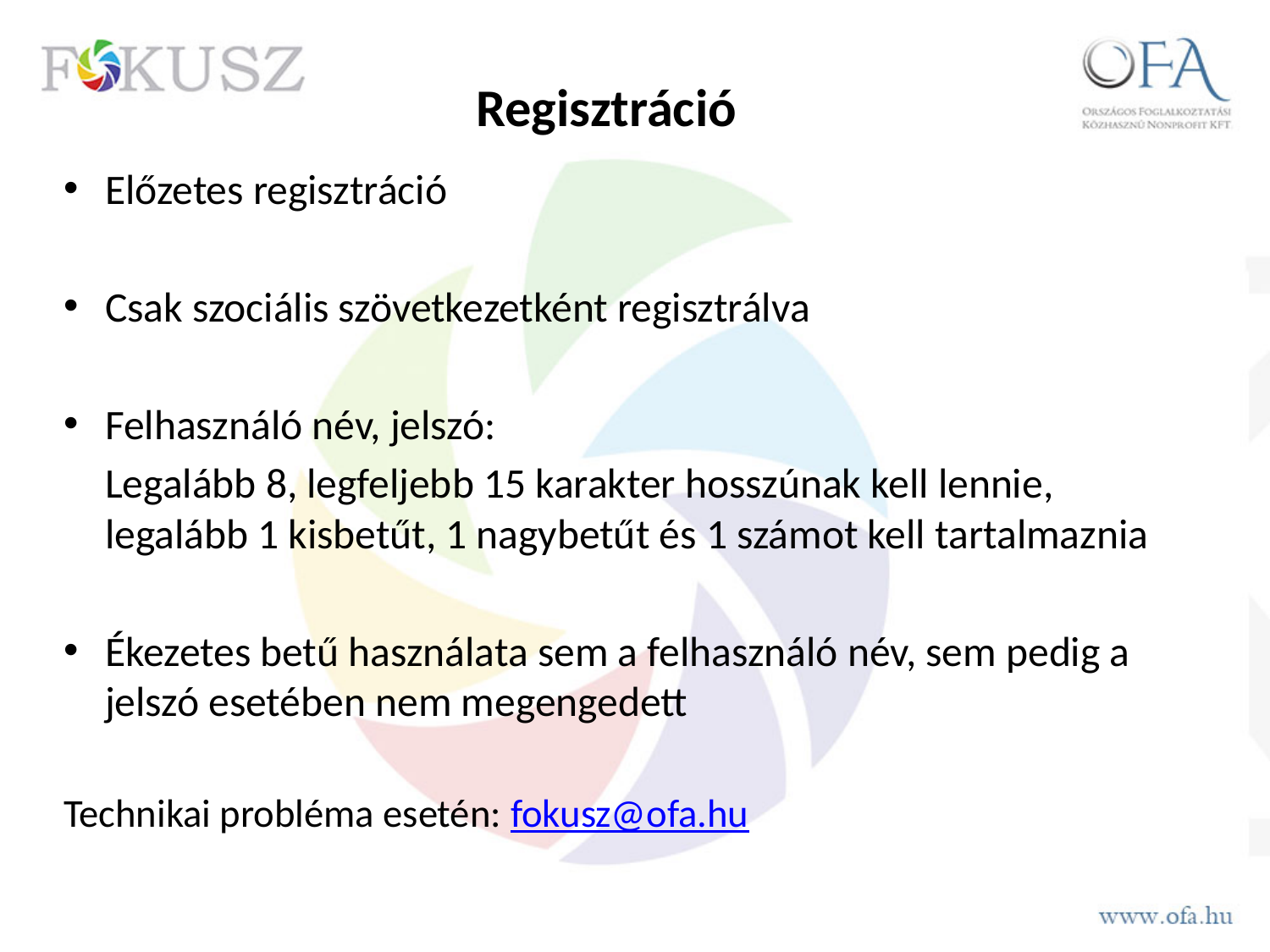

# Regisztráció
Előzetes regisztráció

Csak szociális szövetkezetként regisztrálva

Felhasználó név, jelszó:
	Legalább 8, legfeljebb 15 karakter hosszúnak kell lennie, legalább 1 kisbetűt, 1 nagybetűt és 1 számot kell tartalmaznia

Ékezetes betű használata sem a felhasználó név, sem pedig a jelszó esetében nem megengedett

Technikai probléma esetén: fokusz@ofa.hu